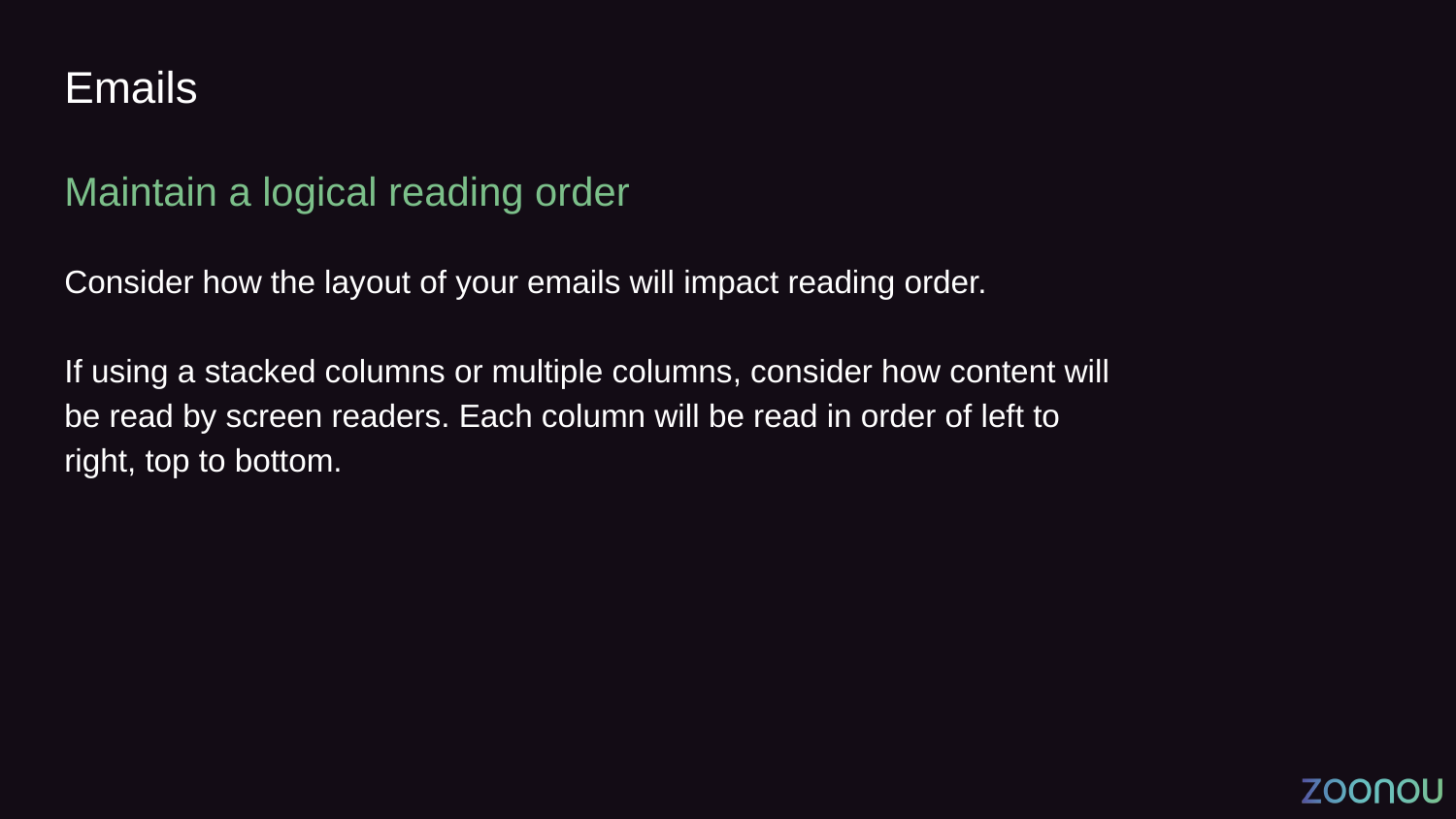

# Emails
Maintain a logical reading order
Consider how the layout of your emails will impact reading order.

If using a stacked columns or multiple columns, consider how content will be read by screen readers. Each column will be read in order of left to right, top to bottom.